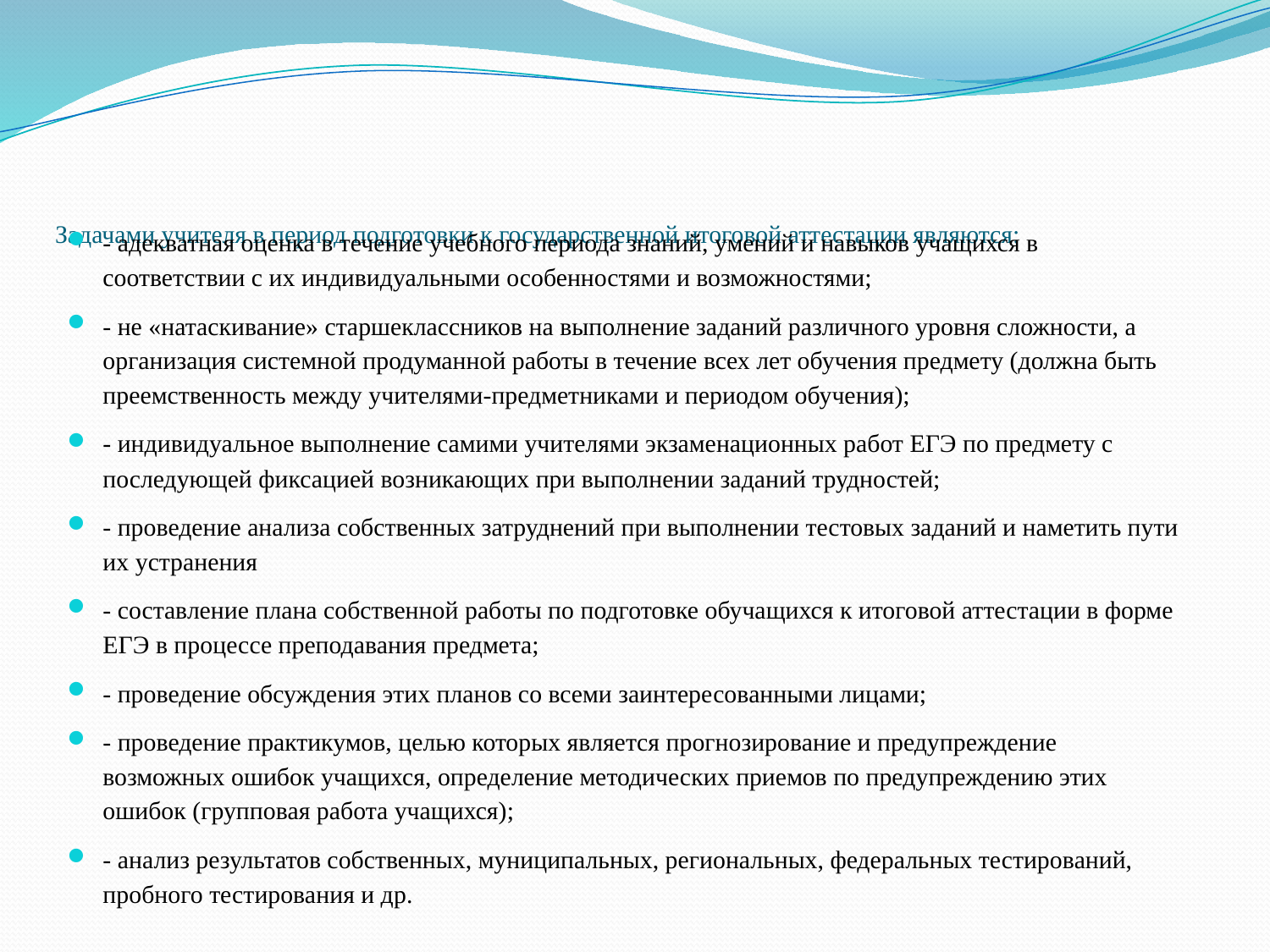

# Задачами учителя в период подготовки к государственной итоговой аттестации являются:
- адекватная оценка в течение учебного периода знаний, умений и навыков учащихся в соответствии с их индивидуальными особенностями и возможностями;
- не «натаскивание» старшеклассников на выполнение заданий различного уровня сложности, а организация системной продуманной работы в течение всех лет обучения предмету (должна быть преемственность между учителями-предметниками и периодом обучения);
- индивидуальное выполнение самими учителями экзаменационных работ ЕГЭ по предмету с последующей фиксацией возникающих при выполнении заданий трудностей;
- проведение анализа собственных затруднений при выполнении тестовых заданий и наметить пути их устранения
- составление плана собственной работы по подготовке обучащихся к итоговой аттестации в форме ЕГЭ в процессе преподавания предмета;
- проведение обсуждения этих планов со всеми заинтересованными лицами;
- проведение практикумов, целью которых является прогнозирование и предупреждение возможных ошибок учащихся, определение методических приемов по предупреждению этих ошибок (групповая работа учащихся);
- анализ результатов собственных, муниципальных, региональных, федеральных тестирований, пробного тестирования и др.